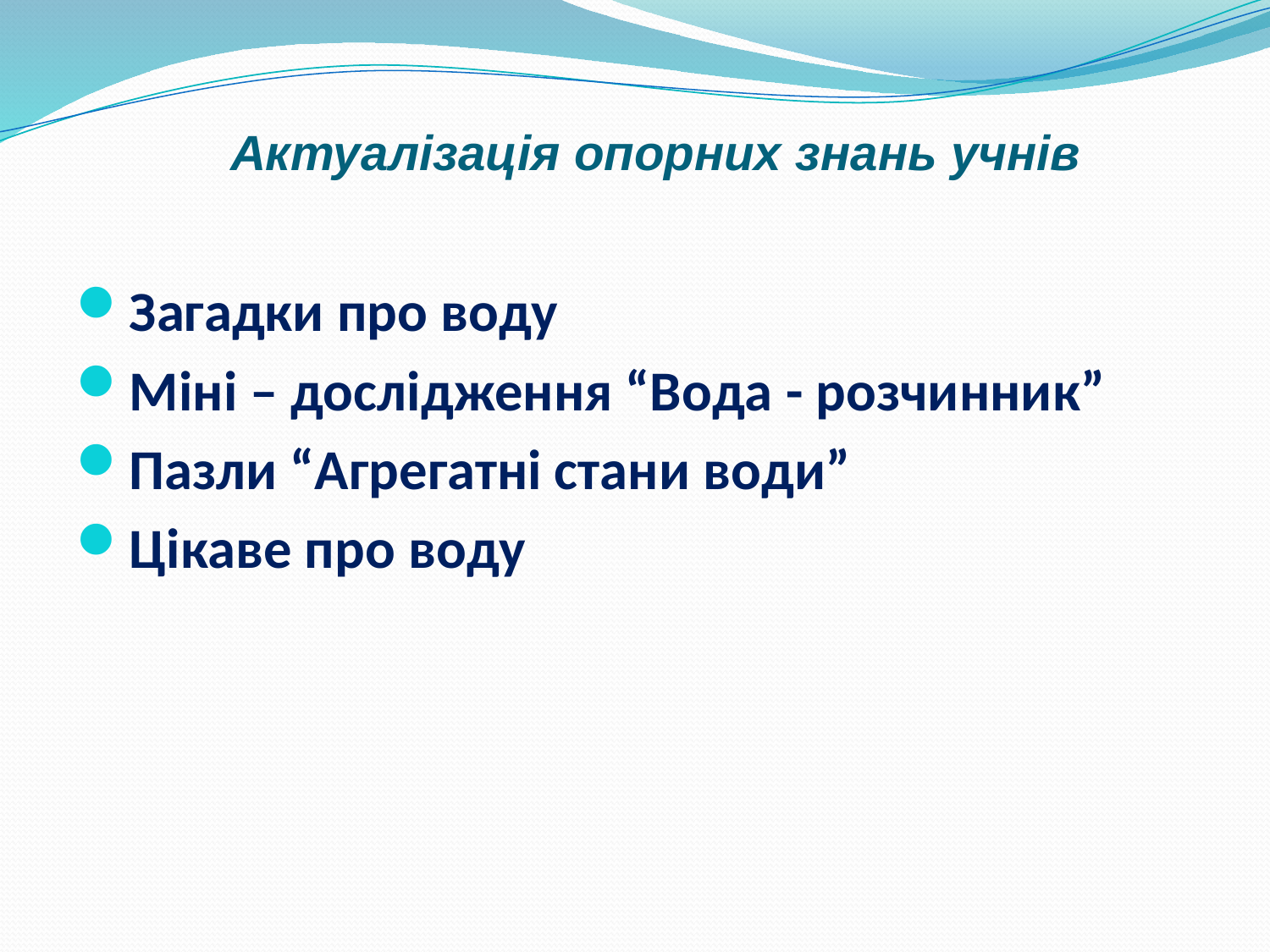

# Актуалізація опорних знань учнів
Загадки про воду
Міні – дослідження “Вода - розчинник”
Пазли “Агрегатні стани води”
Цікаве про воду